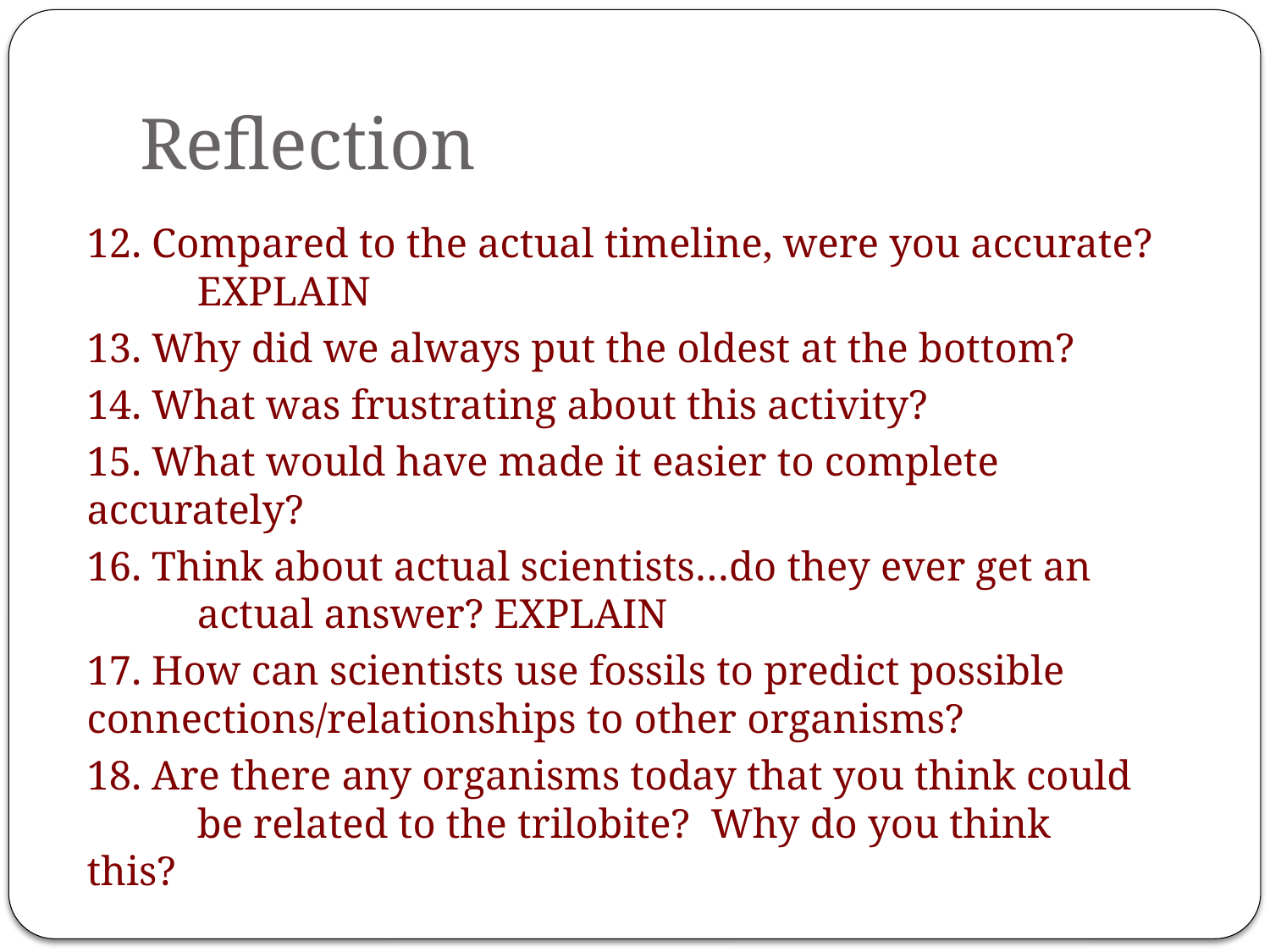

# Reflection
12. Compared to the actual timeline, were you accurate?      	EXPLAIN
13. Why did we always put the oldest at the bottom?
14. What was frustrating about this activity?
15. What would have made it easier to complete 	accurately?
16. Think about actual scientists…do they ever get an 	actual answer? EXPLAIN
17. How can scientists use fossils to predict possible 	connections/relationships to other organisms?
18. Are there any organisms today that you think could 	be related to the trilobite?  Why do you think 	this?